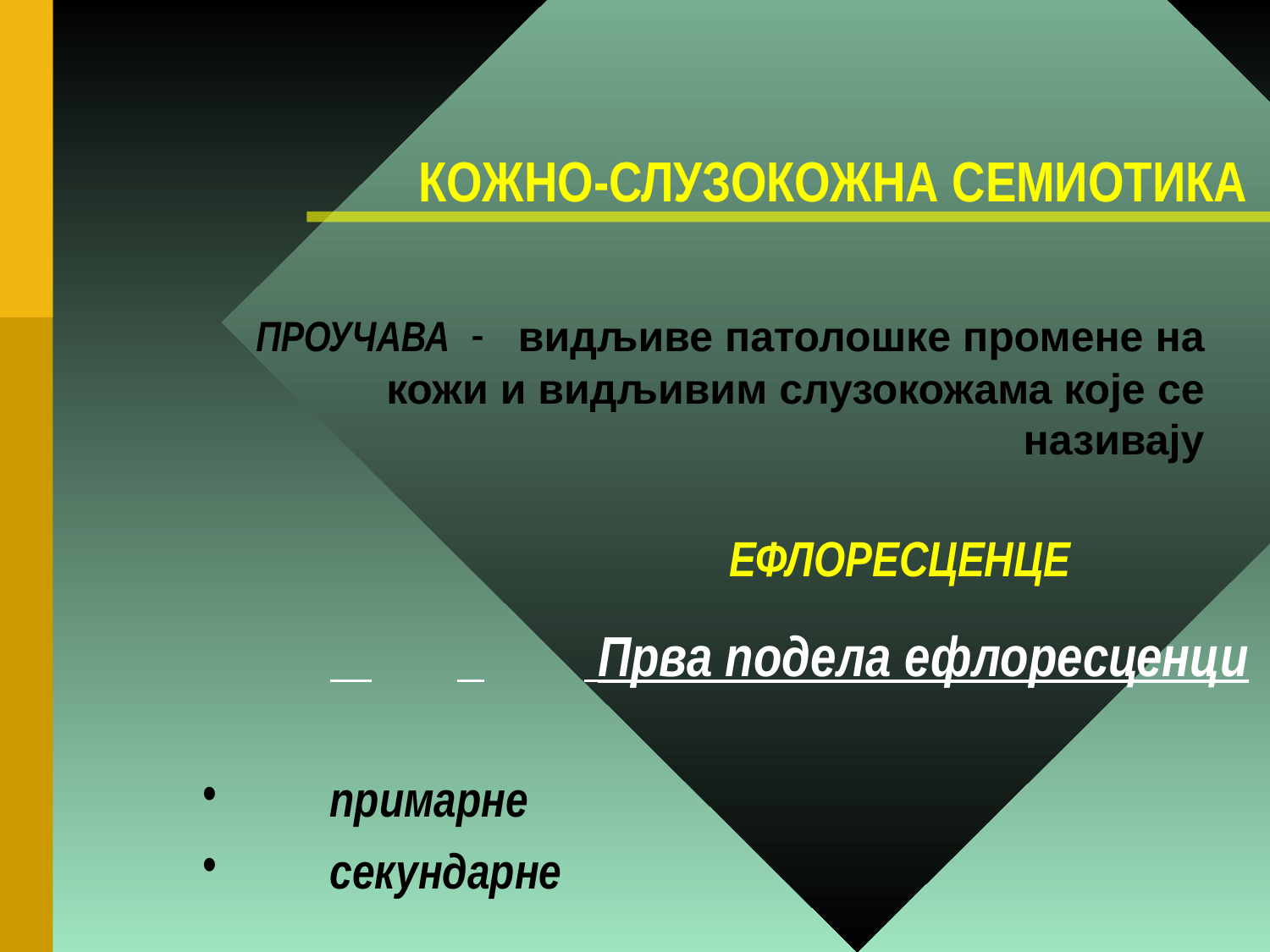

КОЖНО-СЛУЗОКОЖНА СЕМИОТИКА

ПРОУЧАВА  -   видљиве патолошке промене на кожи и видљивим слузокожама које се називају

			ЕФЛОРЕСЦЕНЦЕ
	   	  	 Прва подела ефлорeсценци
	примарне
	секундарне